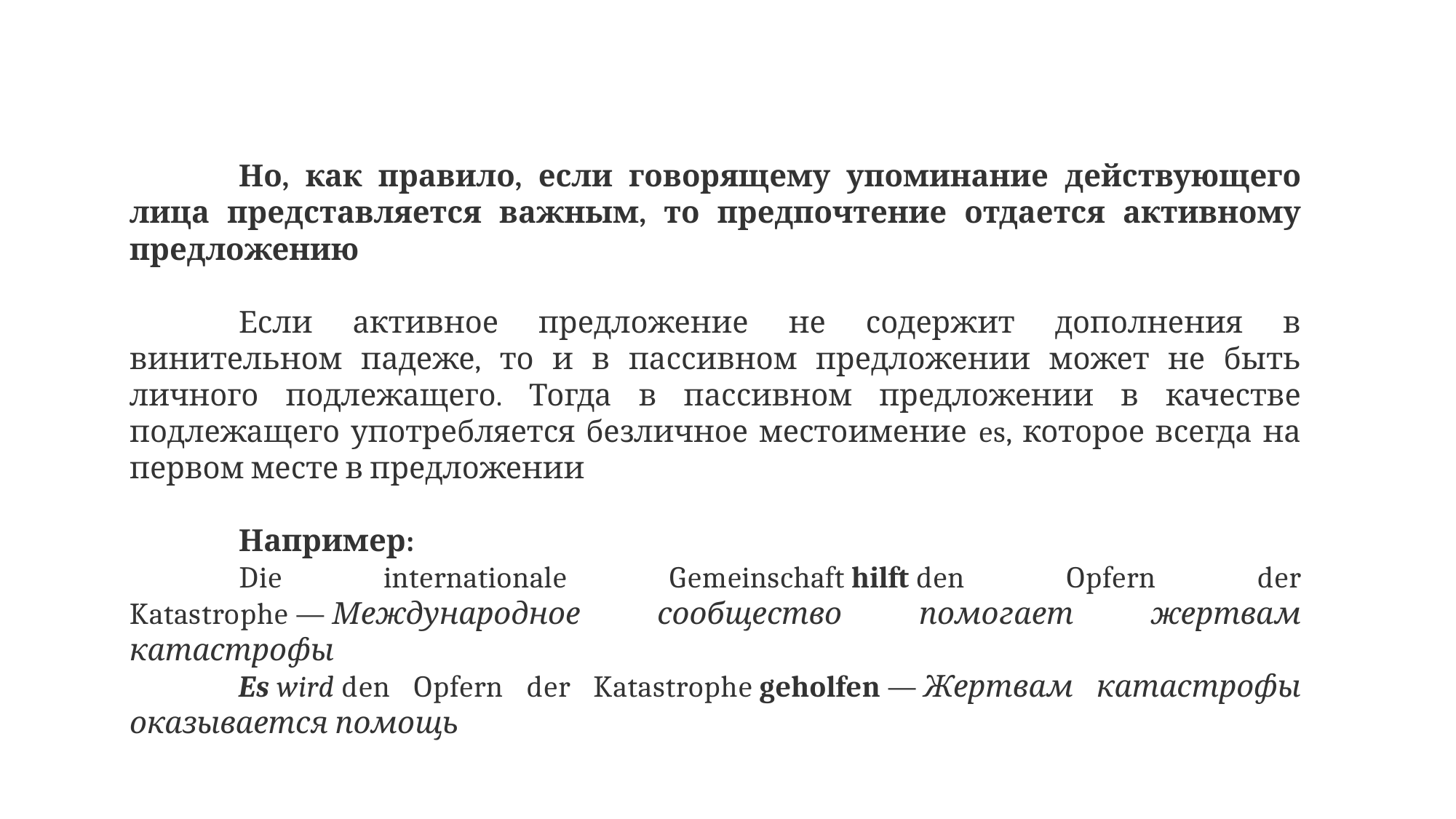

Но, как правило, если говорящему упоминание действующего лица представляется важным, то предпочтение отдается активному предложению

	Если активное предложение не содержит дополнения в винительном падеже, то и в пассивном предложении может не быть личного подлежащего. Тогда в пассивном предложении в качестве подлежащего употребляется безличное местоимение es, которое всегда на первом месте в предложении

	Например:
	Die internationale Gemeinschaft hilft den Opfern der Katastrophe — Международное сообщество помогает жертвам катастрофы
	Es wird den Opfern der Katastrophe geholfen — Жертвам катастрофы оказывается помощь